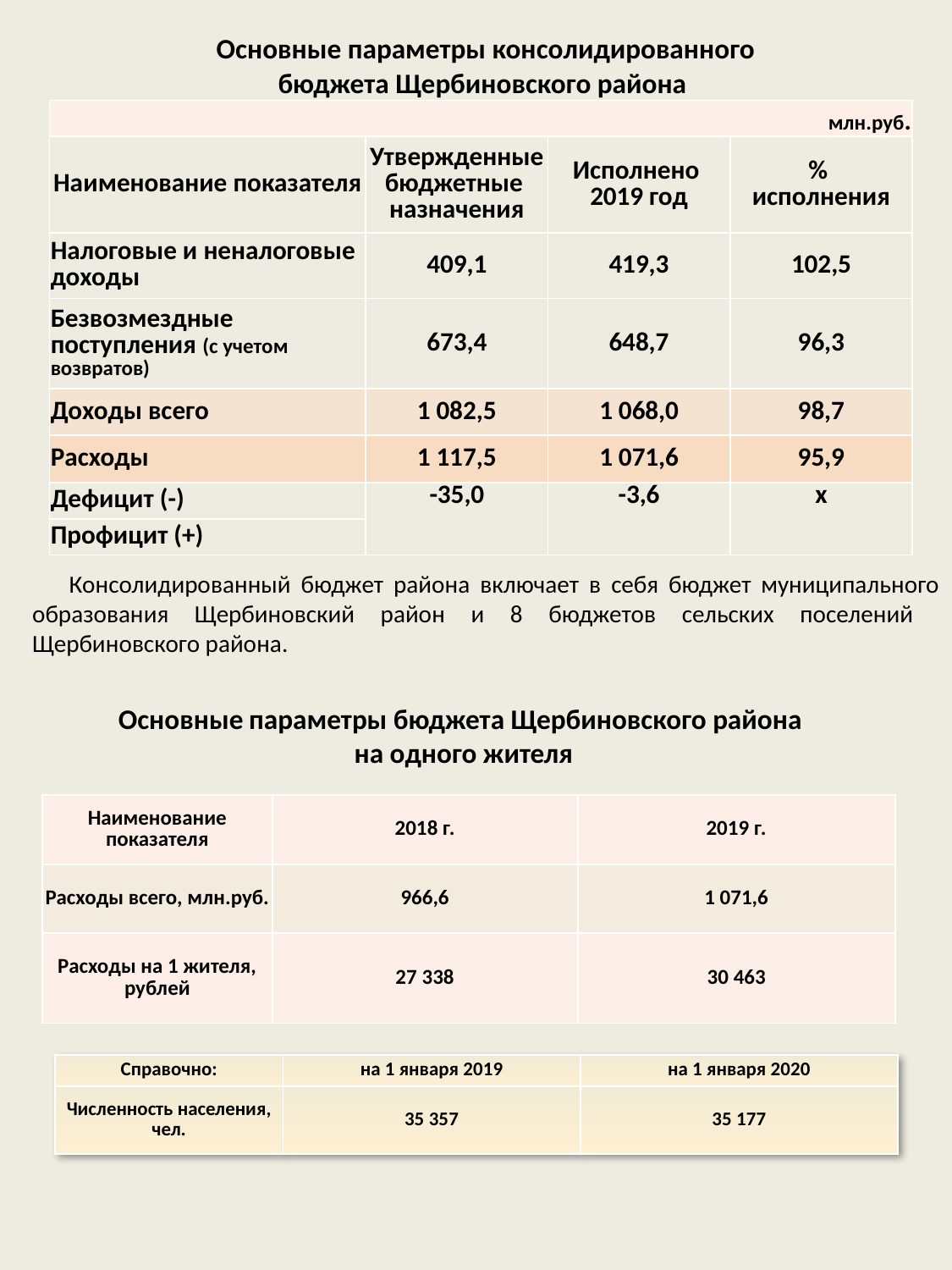

Основные параметры консолидированного
бюджета Щербиновского района
| млн.руб. |  |  |  |
| --- | --- | --- | --- |
| Наименование показателя | Утвержденные бюджетные назначения | Исполнено 2019 год | % исполнения |
| Налоговые и неналоговые доходы | 409,1 | 419,3 | 102,5 |
| Безвозмездные поступления (с учетом возвратов) | 673,4 | 648,7 | 96,3 |
| Доходы всего | 1 082,5 | 1 068,0 | 98,7 |
| Расходы | 1 117,5 | 1 071,6 | 95,9 |
| Дефицит (-) | -35,0 | -3,6 | х |
| Профицит (+) |  |  |  |
Консолидированный бюджет района включает в себя бюджет муниципального образования Щербиновский район и 8 бюджетов сельских поселений  Щербиновского района.
Основные параметры бюджета Щербиновского района
на одного жителя
| Наименование показателя | 2018 г. | 2019 г. |
| --- | --- | --- |
| Расходы всего, млн.руб. | 966,6 | 1 071,6 |
| Расходы на 1 жителя, рублей | 27 338 | 30 463 |
| Справочно: | на 1 января 2019 | на 1 января 2020 |
| --- | --- | --- |
| Численность населения, чел. | 35 357 | 35 177 |